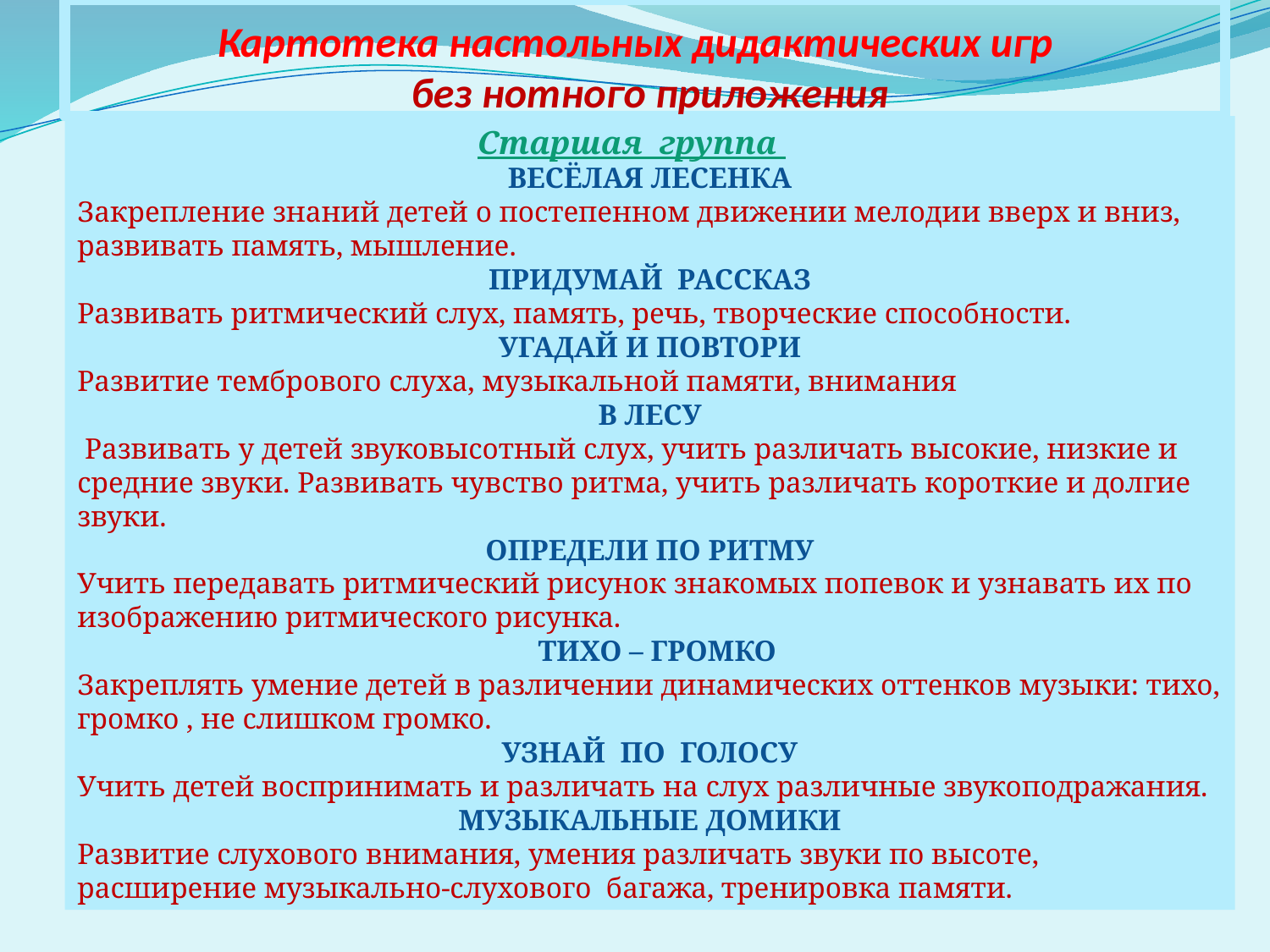

# Картотека настольных дидактических игр без нотного приложения
                                   Старшая  группа                                             
ВЕСЁЛАЯ ЛЕСЕНКА
Закрепление знаний детей о постепенном движении мелодии вверх и вниз, развивать память, мышление.
ПРИДУМАЙ  РАССКАЗ
Развивать ритмический слух, память, речь, творческие способности.
УГАДАЙ И ПОВТОРИ
Развитие тембрового слуха, музыкальной памяти, внимания
В ЛЕСУ
 Развивать у детей звуковысотный слух, учить различать высокие, низкие и средние звуки. Развивать чувство ритма, учить различать короткие и долгие звуки.
ОПРЕДЕЛИ ПО РИТМУ
Учить передавать ритмический рисунок знакомых попевок и узнавать их по изображению ритмического рисунка.
  ТИХО – ГРОМКО
Закреплять умение детей в различении динамических оттенков музыки: тихо, громко , не слишком громко.
УЗНАЙ  ПО  ГОЛОСУ
Учить детей воспринимать и различать на слух различные звукоподражания.
МУЗЫКАЛЬНЫЕ ДОМИКИ
Развитие слухового внимания, умения различать звуки по высоте, расширение музыкально-слухового  багажа, тренировка памяти.